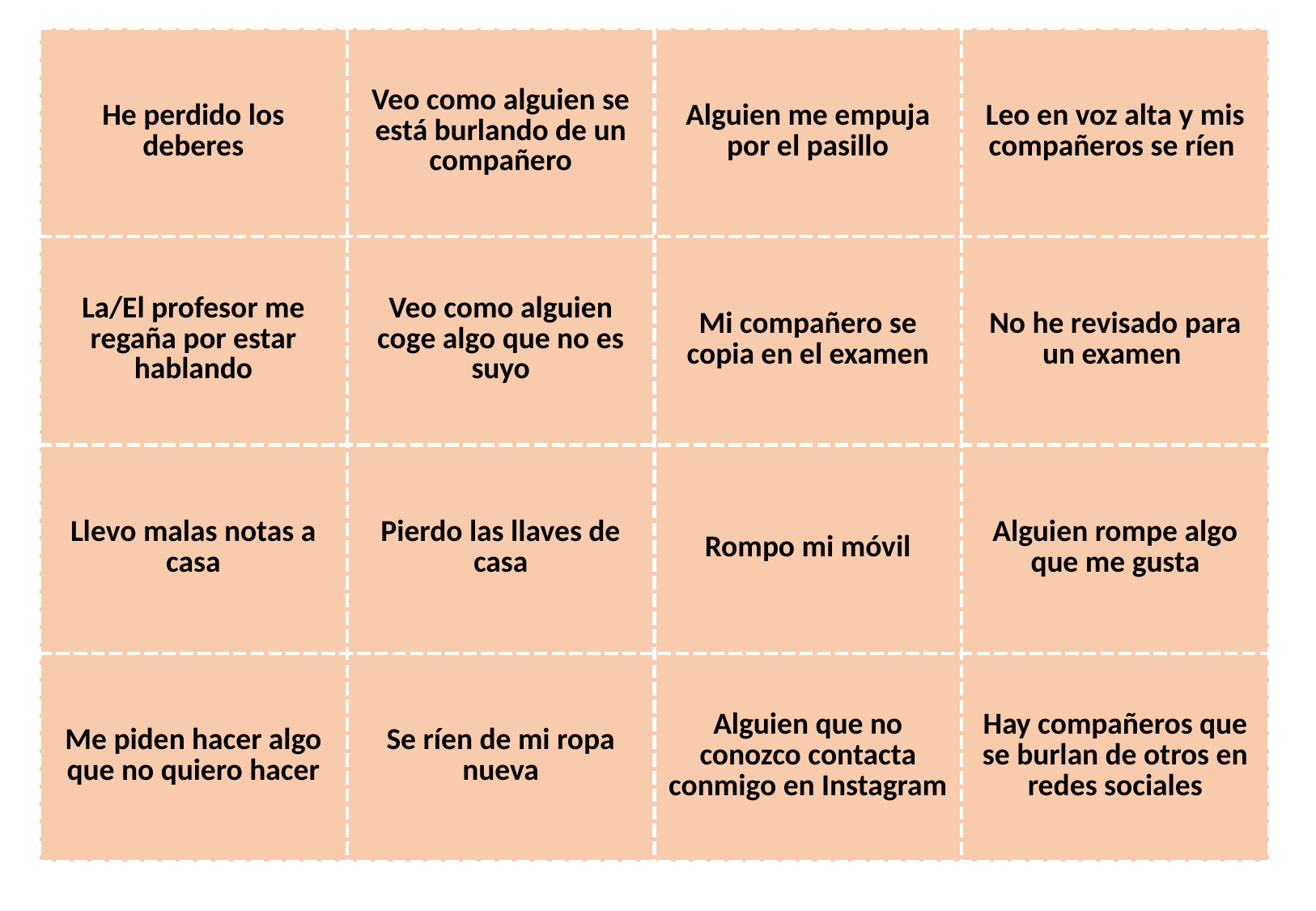

| He perdido los deberes | Veo como alguien se está burlando de un compañero | Alguien me empuja por el pasillo | Leo en voz alta y mis compañeros se ríen |
| --- | --- | --- | --- |
| La/El profesor me regaña por estar hablando | Veo como alguien coge algo que no es suyo | Mi compañero se copia en el examen | No he revisado para un examen |
| Llevo malas notas a casa | Pierdo las llaves de casa | Rompo mi móvil | Alguien rompe algo que me gusta |
| Me piden hacer algo que no quiero hacer | Se ríen de mi ropa nueva | Alguien que no conozco contacta conmigo en Instagram | Hay compañeros que se burlan de otros en redes sociales |